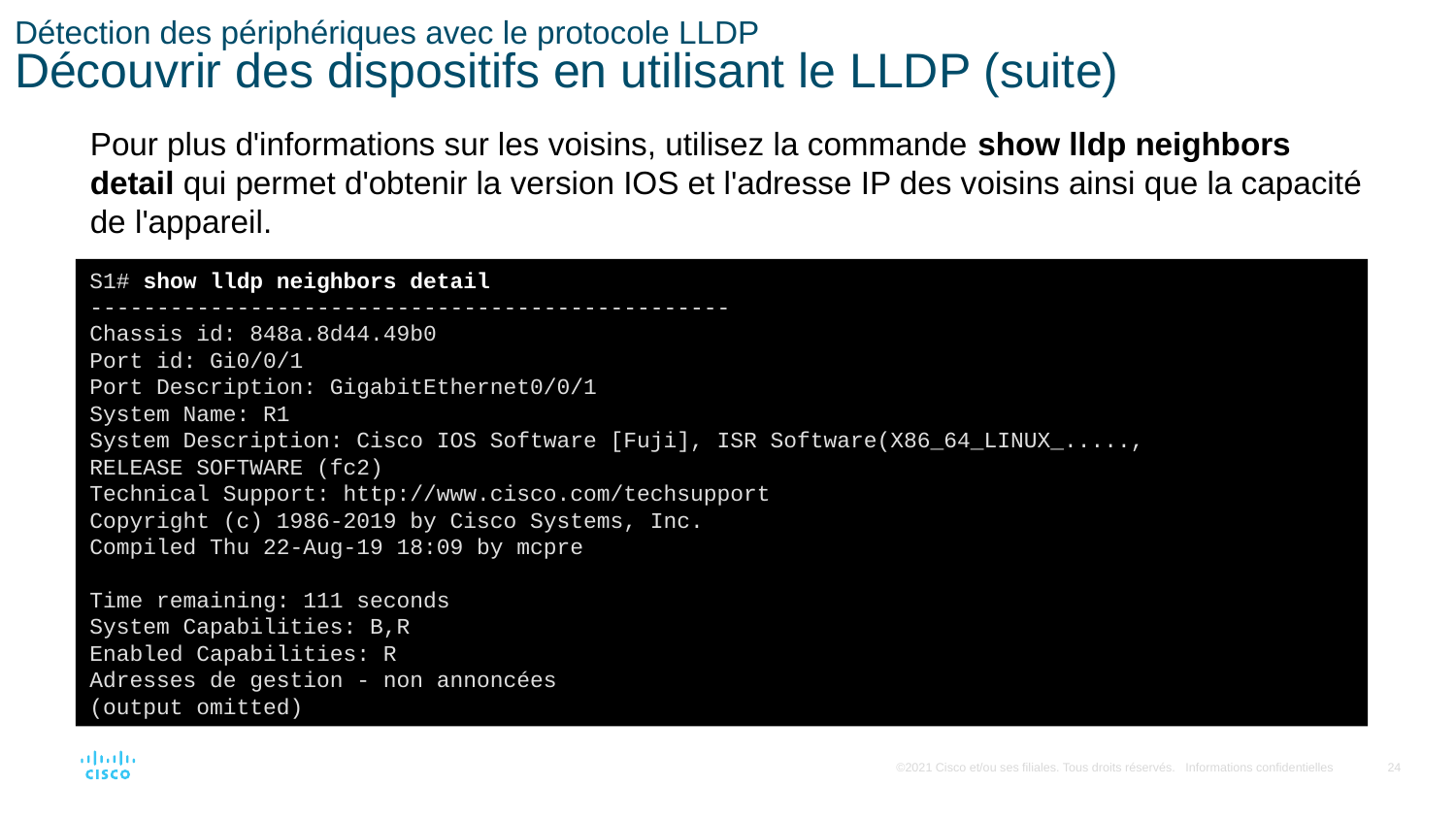

# Détection des périphériques avec le protocole LLDP Découvrir des dispositifs en utilisant le LLDP (suite)
Pour plus d'informations sur les voisins, utilisez la commande show lldp neighbors detail qui permet d'obtenir la version IOS et l'adresse IP des voisins ainsi que la capacité de l'appareil.
S1# show lldp neighbors detail
------------------------------------------------
Chassis id: 848a.8d44.49b0
Port id: Gi0/0/1
Port Description: GigabitEthernet0/0/1
System Name: R1
System Description: Cisco IOS Software [Fuji], ISR Software(X86_64_LINUX_.....,
RELEASE SOFTWARE (fc2)
Technical Support: http://www.cisco.com/techsupport
Copyright (c) 1986-2019 by Cisco Systems, Inc.
Compiled Thu 22-Aug-19 18:09 by mcpre

Time remaining: 111 seconds
System Capabilities: B,R
Enabled Capabilities: R
Adresses de gestion - non annoncées
(output omitted)